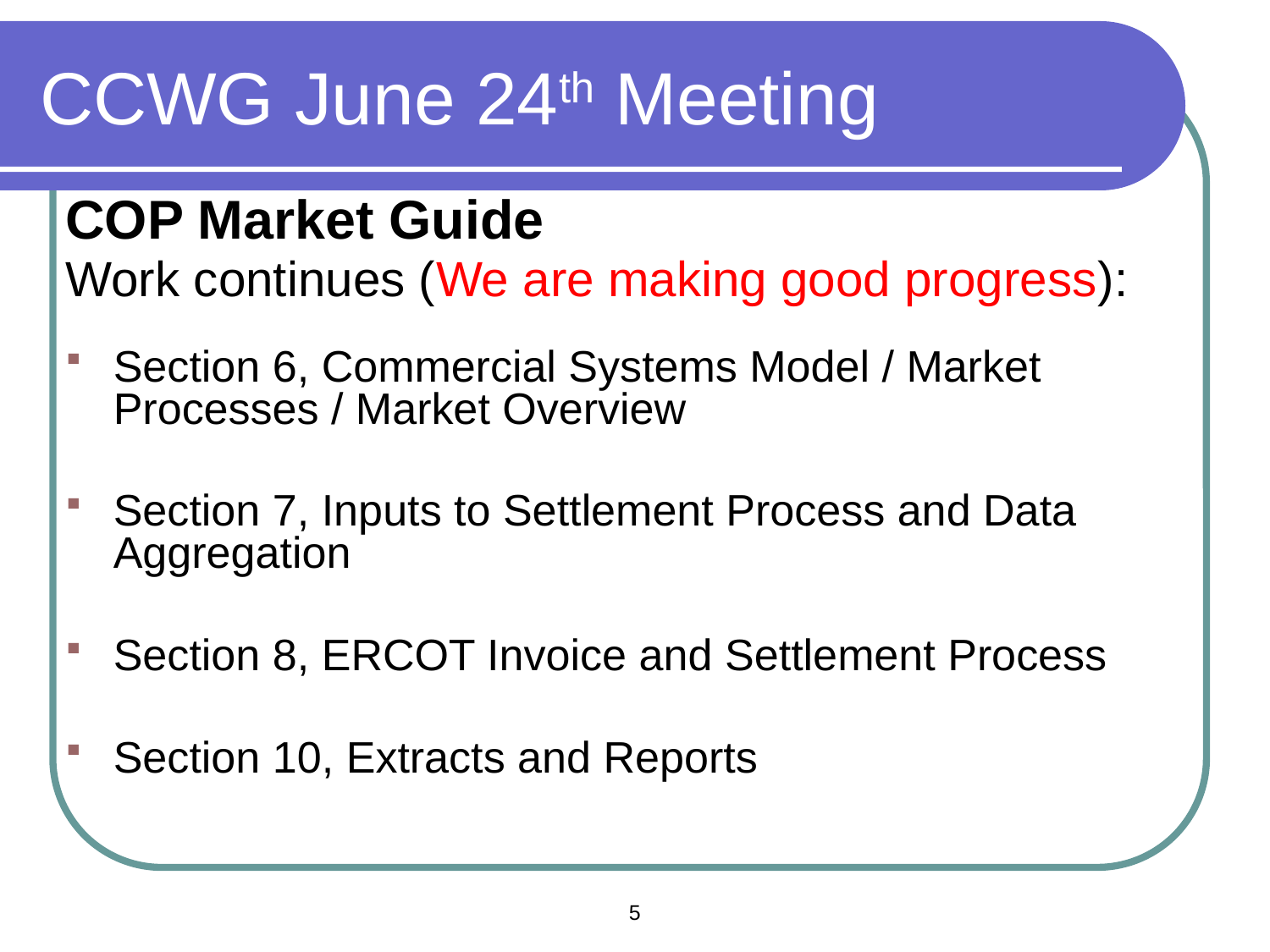

# CCWG June 24th Meeting
COP Market Guide
Work continues (We are making good progress):

Section 6, Commercial Systems Model / Market Processes / Market Overview

Section 7, Inputs to Settlement Process and Data Aggregation

Section 8, ERCOT Invoice and Settlement Process

Section 10, Extracts and Reports

5